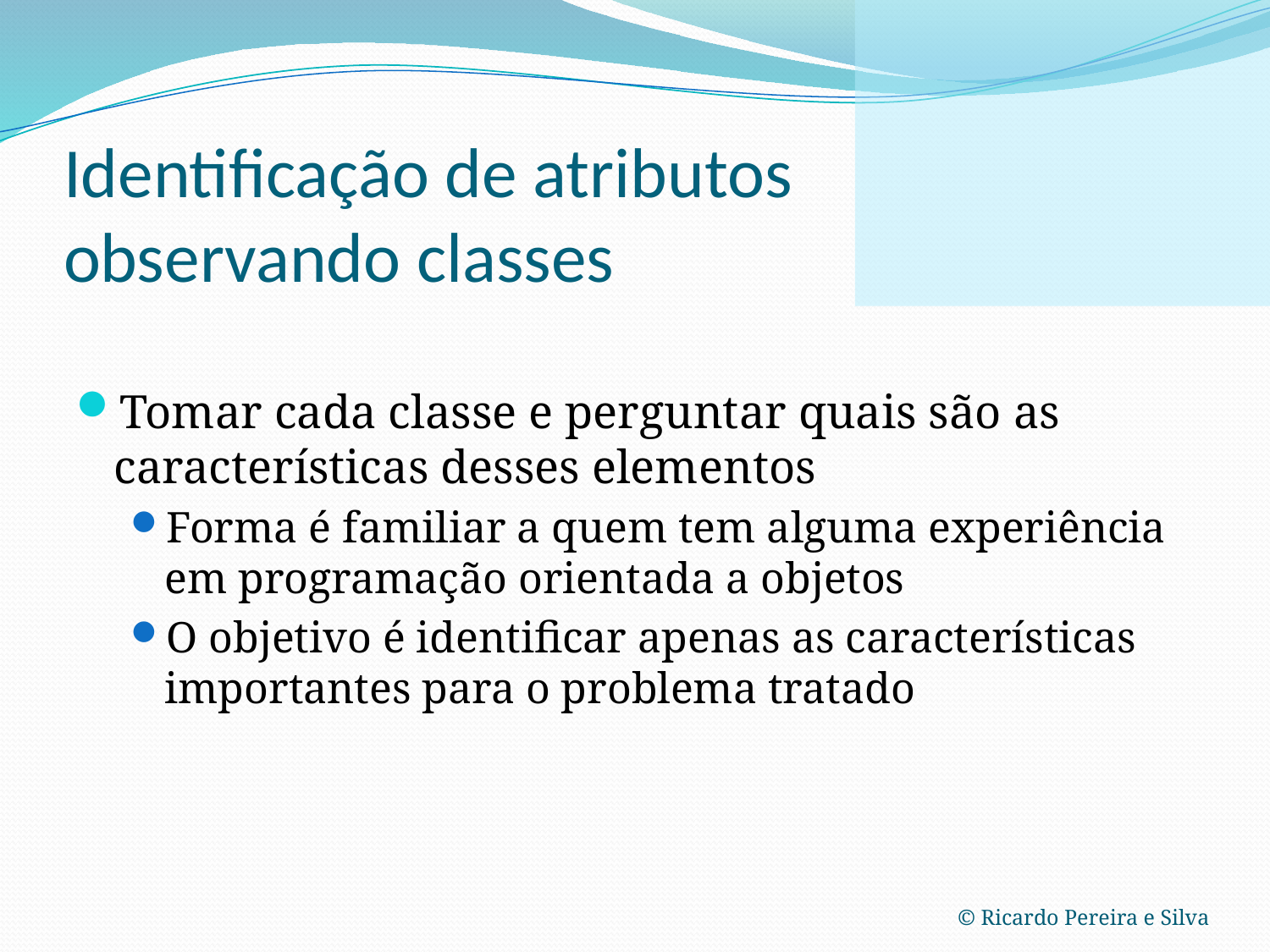

# Identificação de atributos observando classes
Tomar cada classe e perguntar quais são as características desses elementos
Forma é familiar a quem tem alguma experiência em programação orientada a objetos
O objetivo é identificar apenas as características importantes para o problema tratado
© Ricardo Pereira e Silva